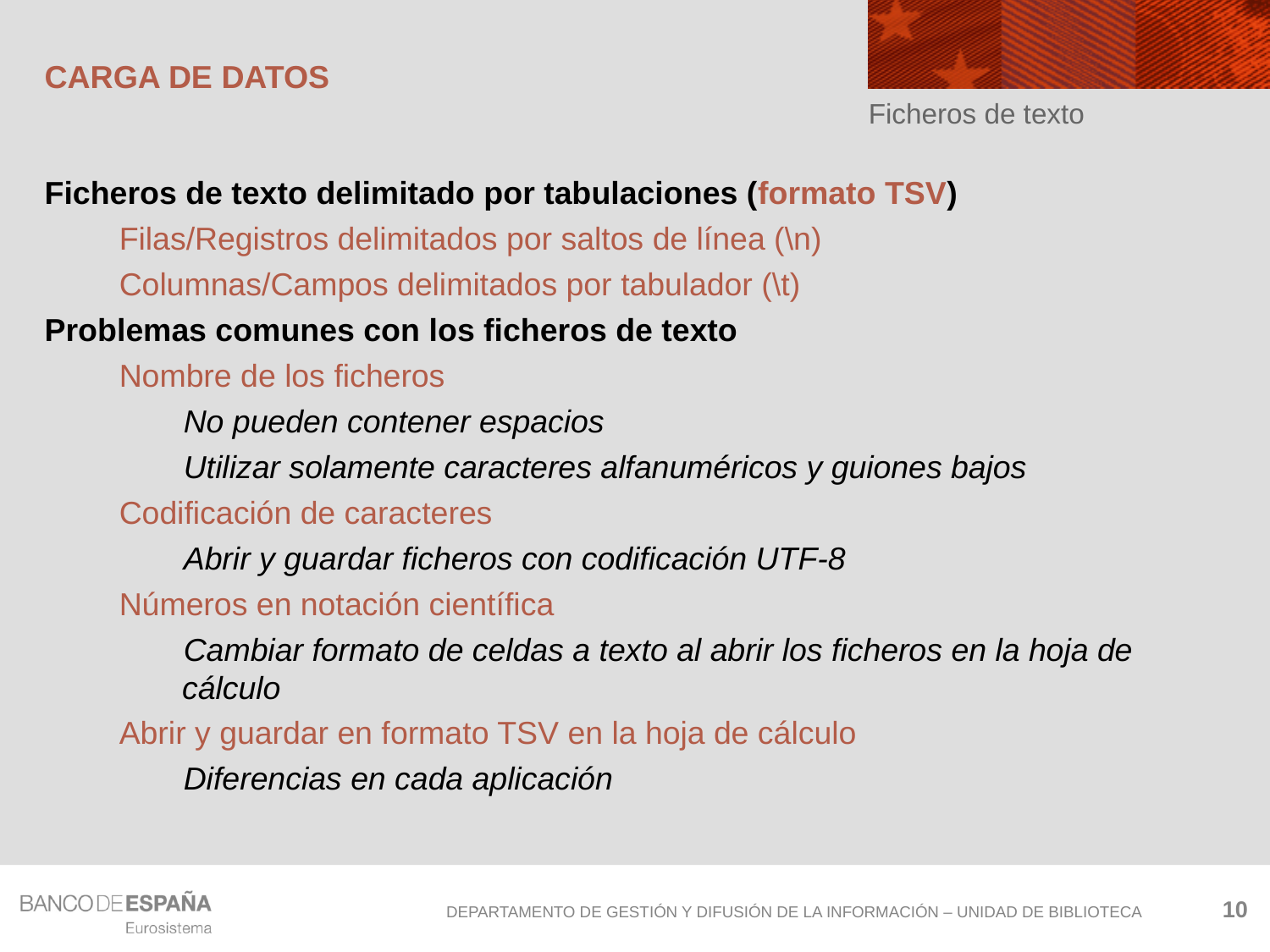

# CARGA DE DATOS
Ficheros de texto
Ficheros de texto delimitado por tabulaciones (formato TSV)
Filas/Registros delimitados por saltos de línea (\n)
Columnas/Campos delimitados por tabulador (\t)
Problemas comunes con los ficheros de texto
Nombre de los ficheros
No pueden contener espacios
Utilizar solamente caracteres alfanuméricos y guiones bajos
Codificación de caracteres
Abrir y guardar ficheros con codificación UTF-8
Números en notación científica
Cambiar formato de celdas a texto al abrir los ficheros en la hoja de cálculo
Abrir y guardar en formato TSV en la hoja de cálculo
Diferencias en cada aplicación
10